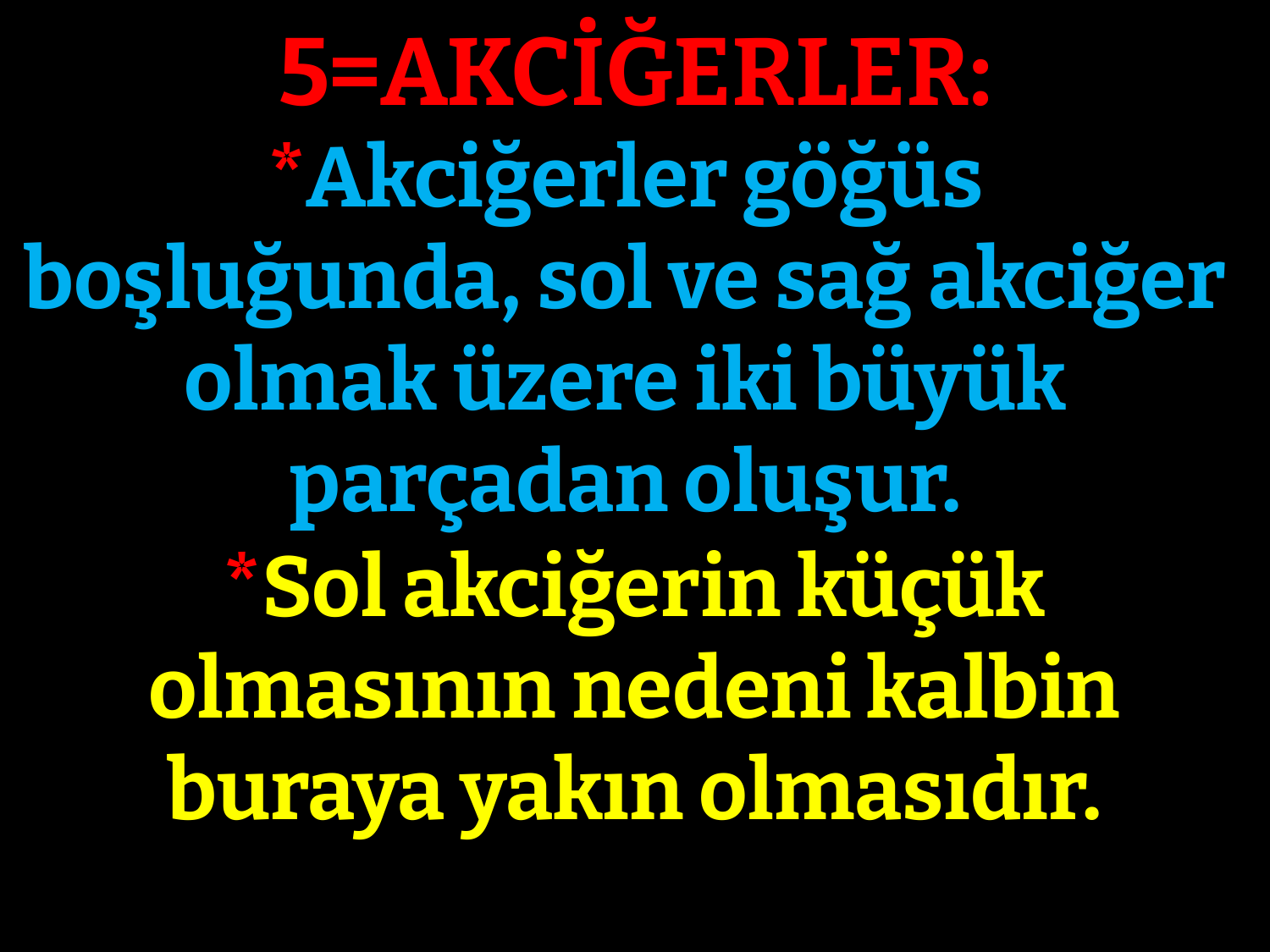

5=AKCİĞERLER:
*Akciğerler göğüs boşluğunda, sol ve sağ akciğer olmak üzere iki büyük parçadan oluşur.
#
*Sol akciğerin küçük olmasının nedeni kalbin buraya yakın olmasıdır.